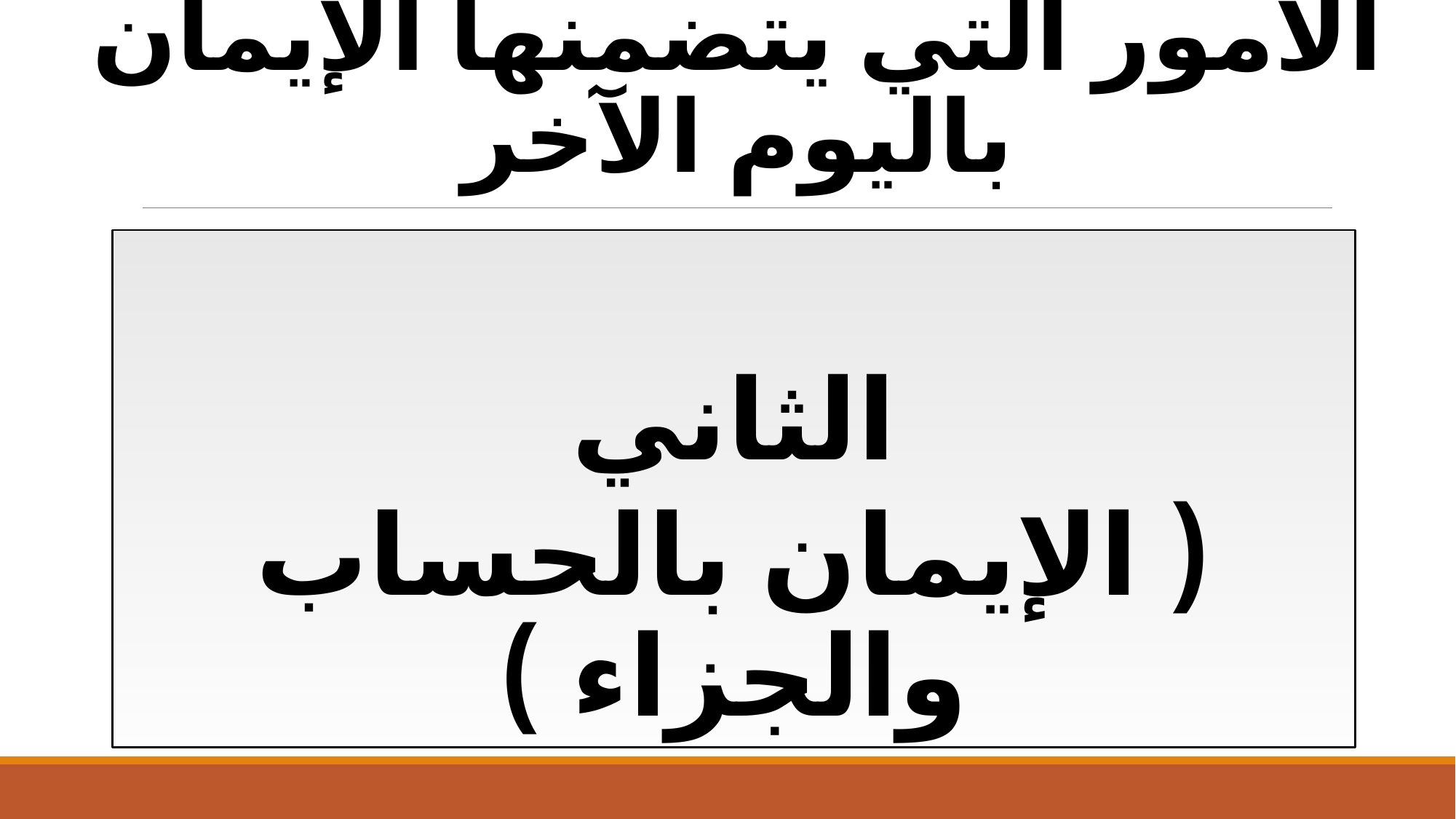

# الأمور التي يتضمنها الإيمان باليوم الآخر

الثاني
( الإيمان بالحساب والجزاء )